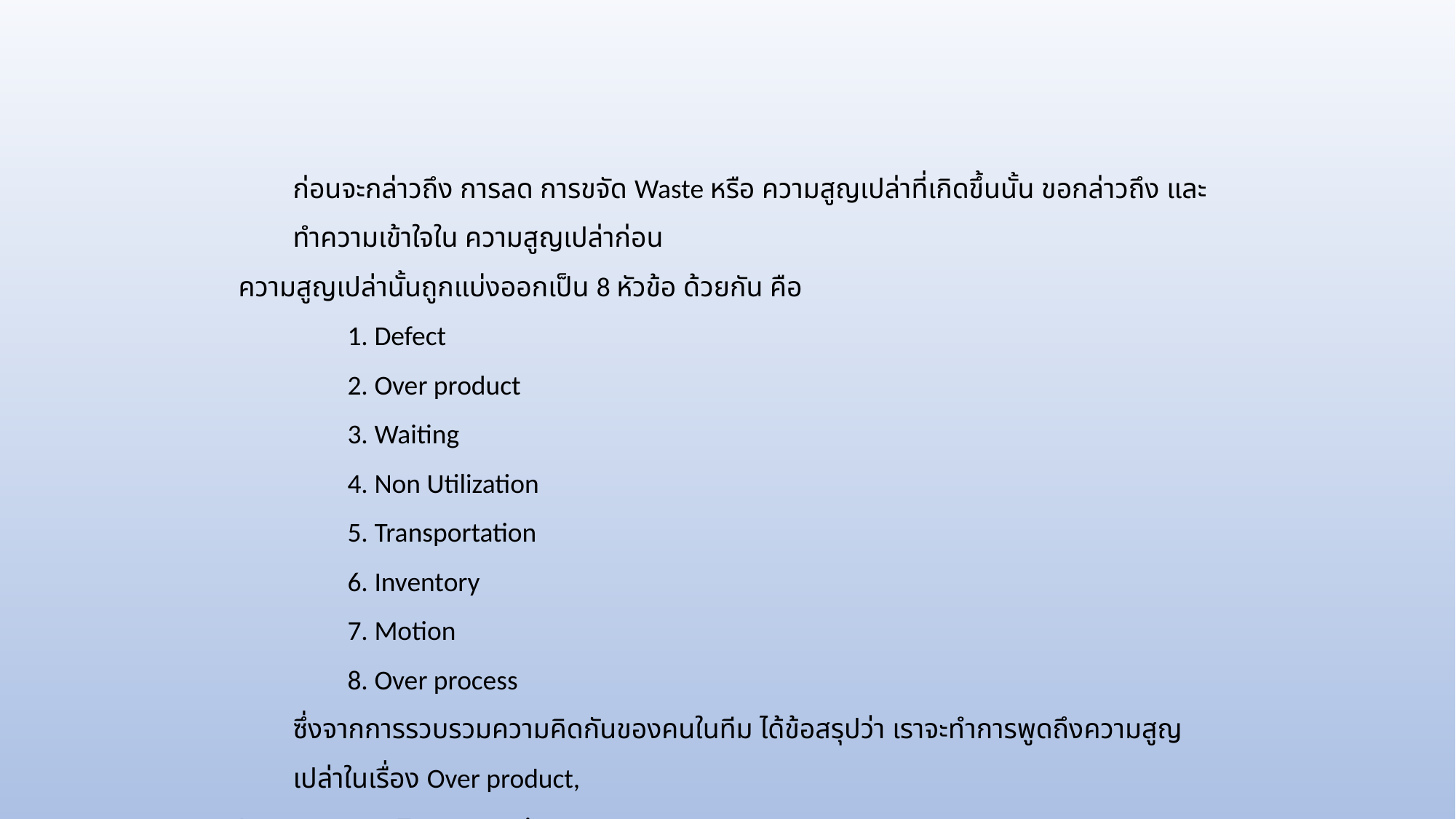

ก่อนจะกล่าวถึง การลด การขจัด Waste หรือ ความสูญเปล่าที่เกิดขึ้นนั้น ขอกล่าวถึง และทำความเข้าใจใน ความสูญเปล่าก่อน
ความสูญเปล่านั้นถูกแบ่งออกเป็น 8 หัวข้อ ด้วยกัน คือ
1. Defect
2. Over product
3. Waiting
4. Non Utilization
5. Transportation
6. Inventory
7. Motion
8. Over process
ซึ่งจากการรวบรวมความคิดกันของคนในทีม ได้ข้อสรุปว่า เราจะทำการพูดถึงความสูญเปล่าในเรื่อง Over product,
Inventory และ Transportation